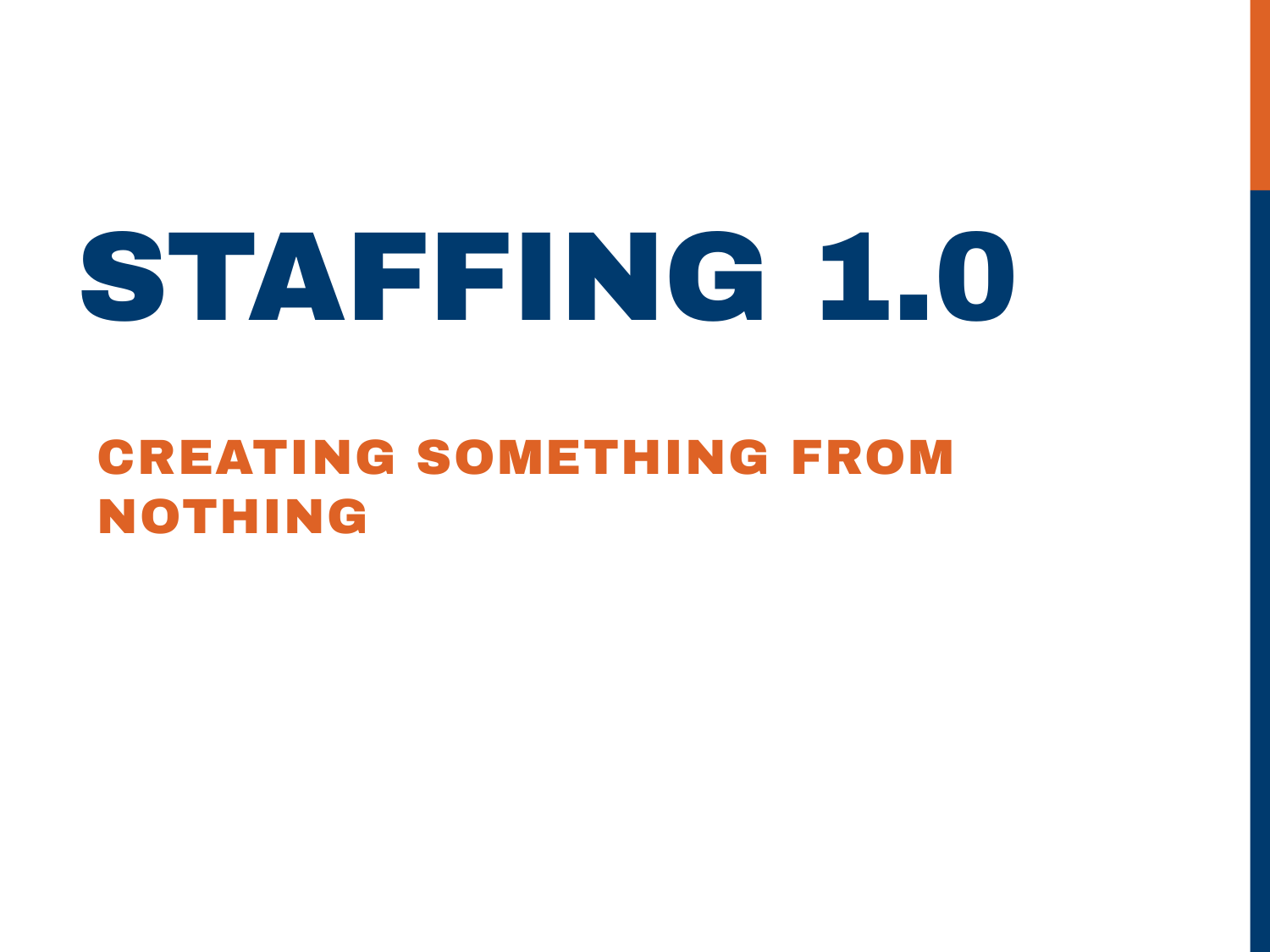

# Staffing 1.0
Creating something from nothing